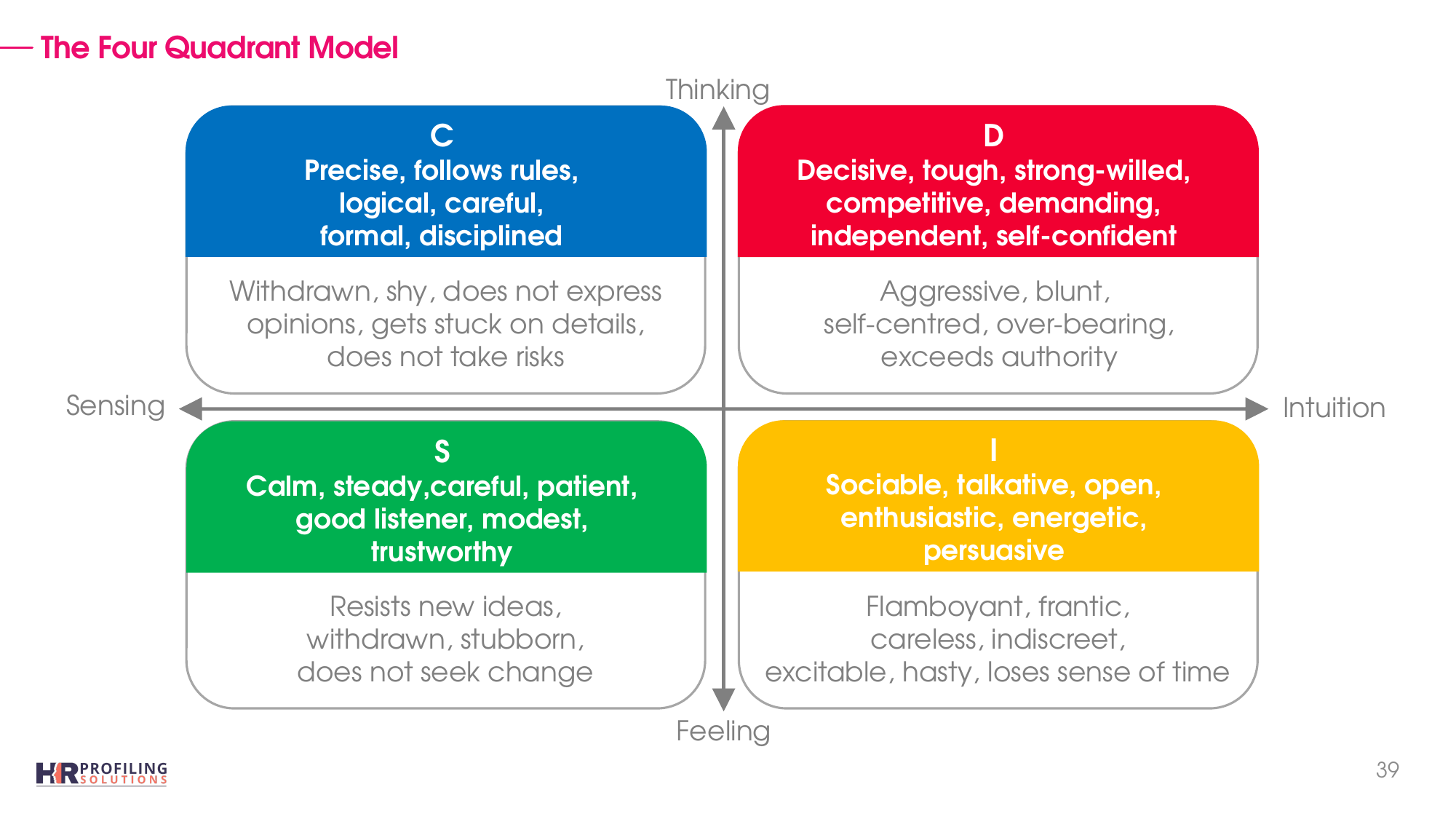

# The Four Quadrant Model
Thinking
D
Decisive, tough, strong-willed,
competitive, demanding,
independent, self-confident

Aggressive, blunt,
self-centred, over-bearing,
exceeds authority
C
Precise, follows rules,
logical, careful,
formal, disciplined

Withdrawn, shy, does not express opinions, gets stuck on details, does not take risks
Sensing
Intuition
I
Sociable, talkative, open,
enthusiastic, energetic,
persuasive

Flamboyant, frantic,
careless, indiscreet,
excitable, hasty, loses sense of time
S
Calm, steady,careful, patient,
good listener, modest,
trustworthy

Resists new ideas,
withdrawn, stubborn,
does not seek change
Feeling

39